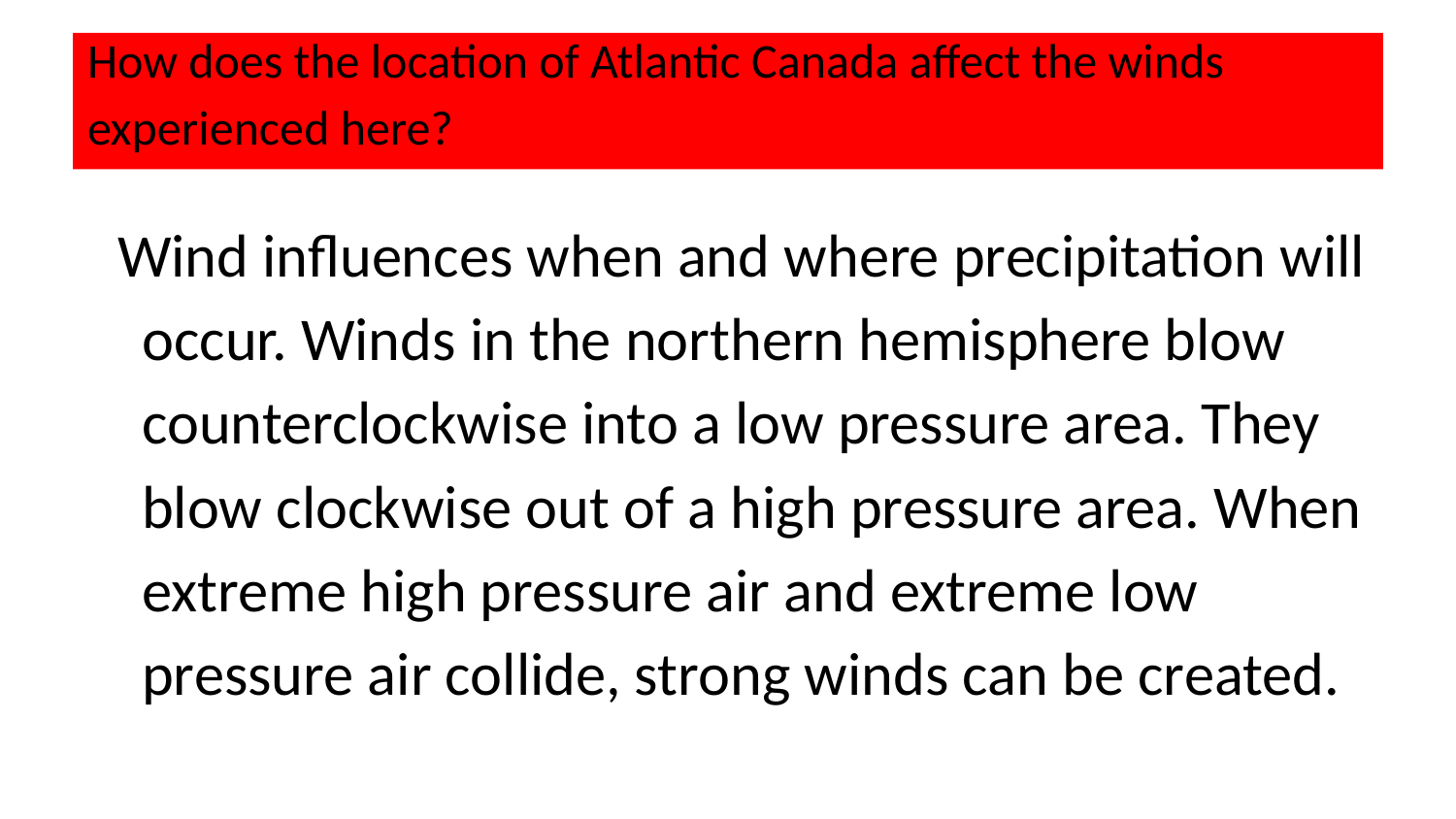

# How does the location of Atlantic Canada affect the winds experienced here?
Wind influences when and where precipitation will occur. Winds in the northern hemisphere blow counterclockwise into a low pressure area. They blow clockwise out of a high pressure area. When extreme high pressure air and extreme low pressure air collide, strong winds can be created.